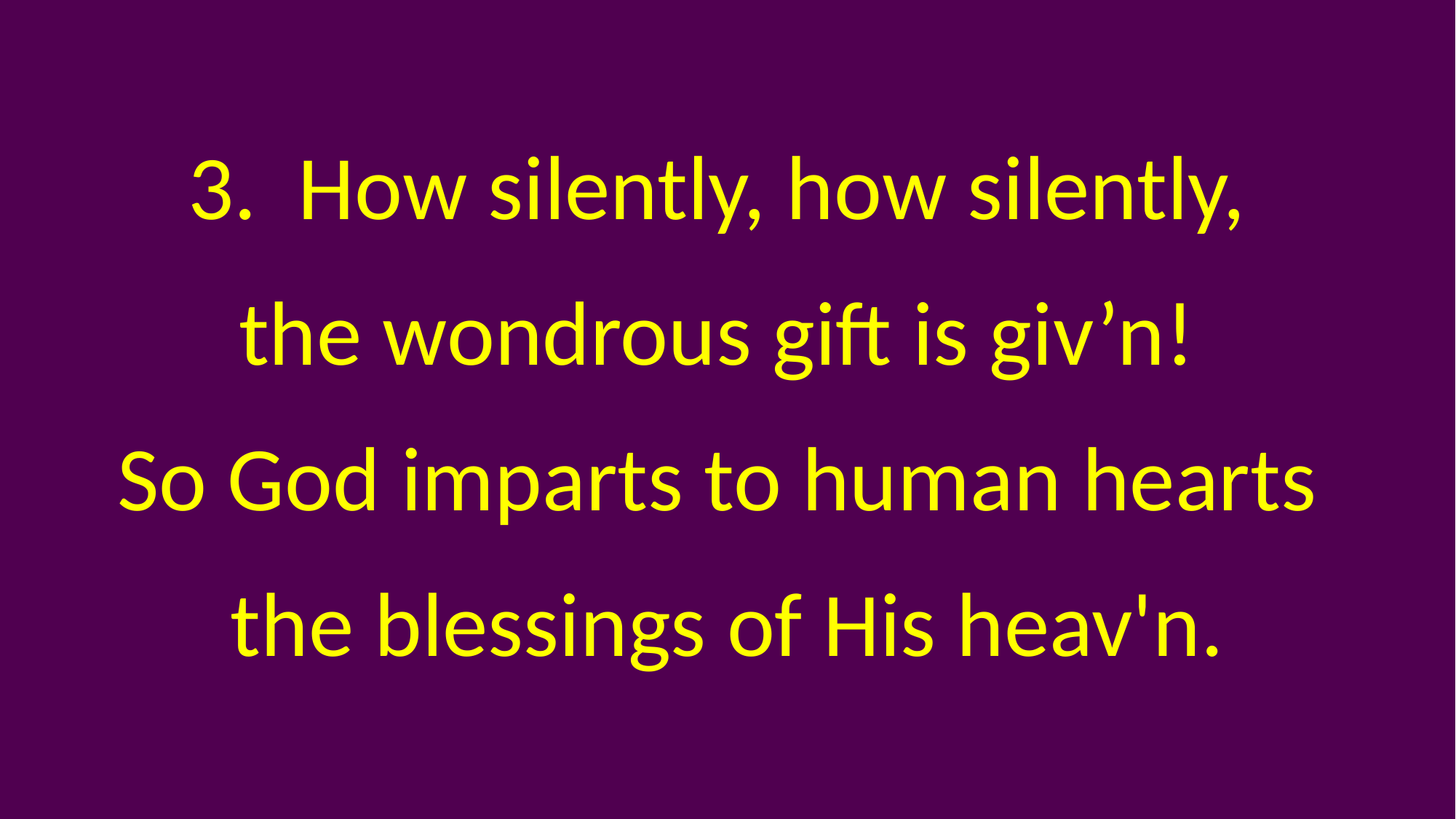

3.  How silently, how silently,
the wondrous gift is giv’n!
So God imparts to human hearts
the blessings of His heav'n.